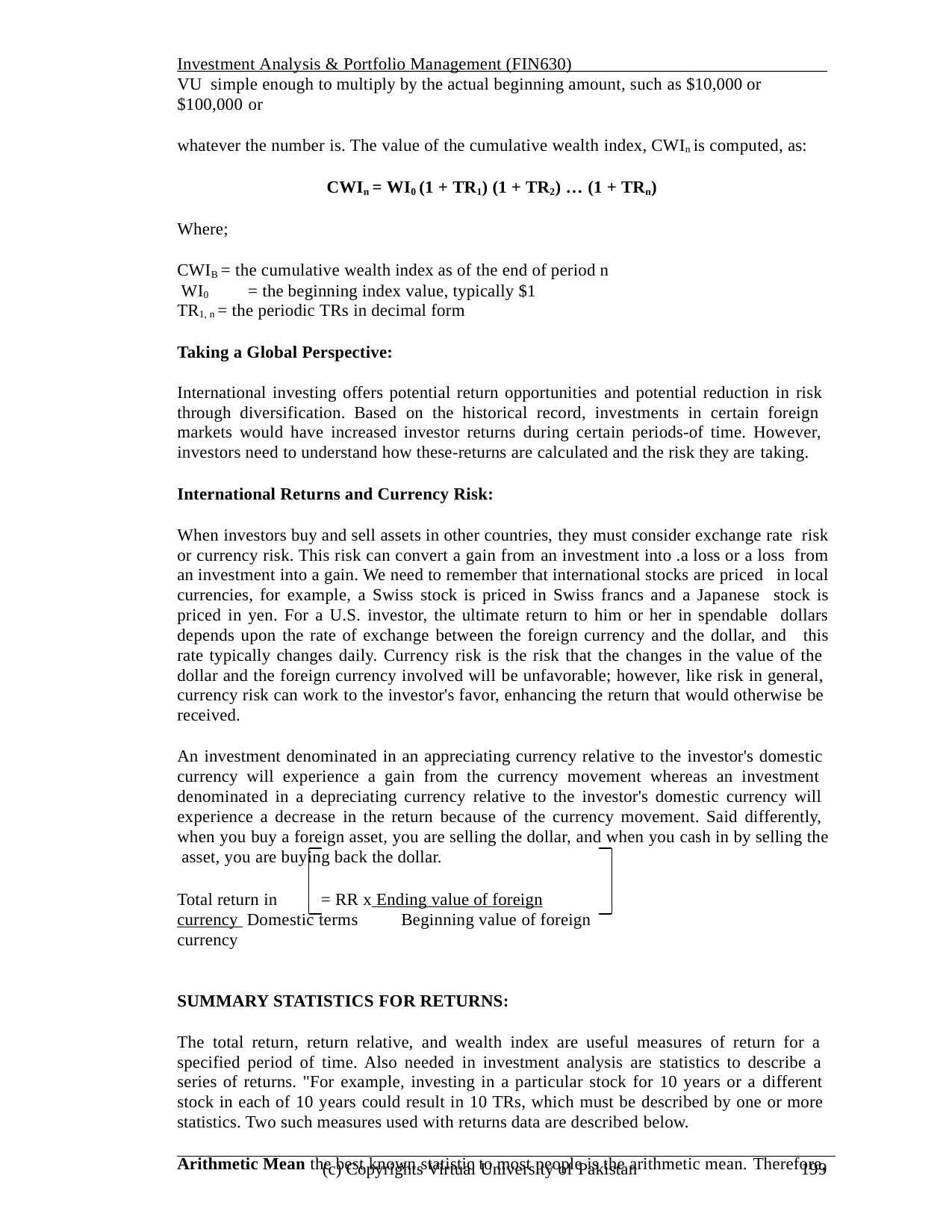

Investment Analysis & Portfolio Management (FIN630)	VU  simple enough to multiply by the actual beginning amount, such as $10,000 or $100,000 or

whatever the number is. The value of the cumulative wealth index, CWIn is computed, as:

CWIn = WI0 (1 + TR1) (1 + TR2) … (1 + TRn)

Where;

CWIB = the cumulative wealth index as of the end of period n  WI0	= the beginning index value, typically $1
TR1, n = the periodic TRs in decimal form

Taking a Global Perspective:

International investing offers potential return opportunities and potential reduction in risk  through diversification. Based on the historical record, investments in certain foreign  markets would have increased investor returns during certain periods-of time. However,  investors need to understand how these-returns are calculated and the risk they are taking.

International Returns and Currency Risk:

When investors buy and sell assets in other countries, they must consider exchange rate  risk or currency risk. This risk can convert a gain from an investment into .a loss or a loss  from an investment into a gain. We need to remember that international stocks are priced  in local currencies, for example, a Swiss stock is priced in Swiss francs and a Japanese  stock is priced in yen. For a U.S. investor, the ultimate return to him or her in spendable  dollars depends upon the rate of exchange between the foreign currency and the dollar, and  this rate typically changes daily. Currency risk is the risk that the changes in the value of the  dollar and the foreign currency involved will be unfavorable; however, like risk in general,  currency risk can work to the investor's favor, enhancing the return that would otherwise be  received.

An investment denominated in an appreciating currency relative to the investor's domestic  currency will experience a gain from the currency movement whereas an investment  denominated in a depreciating currency relative to the investor's domestic currency will  experience a decrease in the return because of the currency movement. Said differently,  when you buy a foreign asset, you are selling the dollar, and when you cash in by selling the  asset, you are buying back the dollar.

Total return in	= RR x Ending value of foreign currency  Domestic terms		Beginning value of foreign currency

SUMMARY STATISTICS FOR RETURNS:

The total return, return relative, and wealth index are useful measures of return for a  specified period of time. Also needed in investment analysis are statistics to describe a  series of returns. "For example, investing in a particular stock for 10 years or a different  stock in each of 10 years could result in 10 TRs, which must be described by one or more  statistics. Two such measures used with returns data are described below.

Arithmetic Mean the best known statistic to most people is the arithmetic mean. Therefore,

(c) Copyrights Virtual University of Pakistan
199